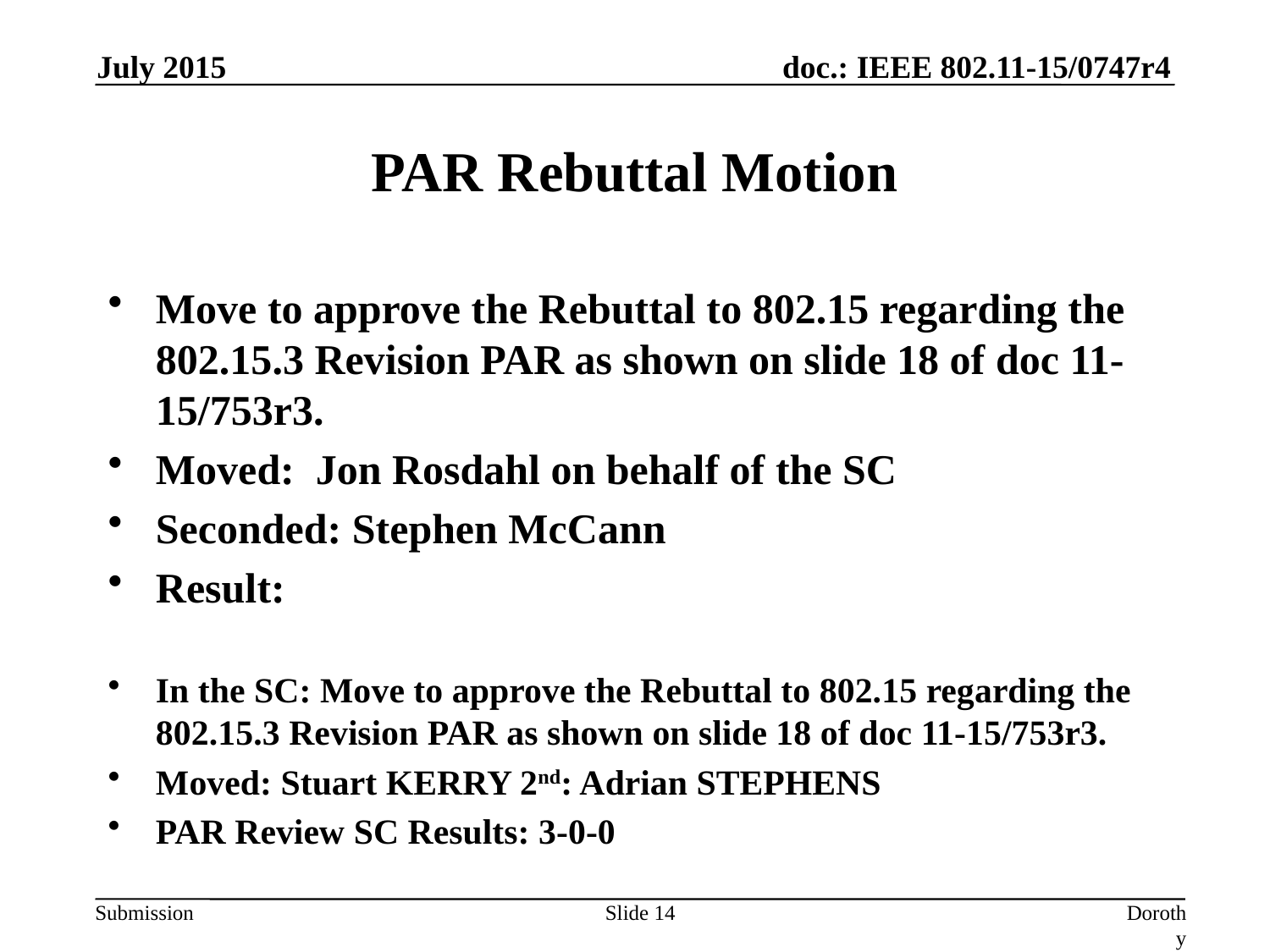

July 2015
# PAR Rebuttal Motion
Move to approve the Rebuttal to 802.15 regarding the 802.15.3 Revision PAR as shown on slide 18 of doc 11-15/753r3.
Moved:  Jon Rosdahl on behalf of the SC
Seconded: Stephen McCann
Result:

In the SC: Move to approve the Rebuttal to 802.15 regarding the 802.15.3 Revision PAR as shown on slide 18 of doc 11-15/753r3.
Moved: Stuart KERRY 2nd: Adrian STEPHENS
PAR Review SC Results: 3-0-0
Slide 14
Dorothy Stanley, HP-Aruba Networks